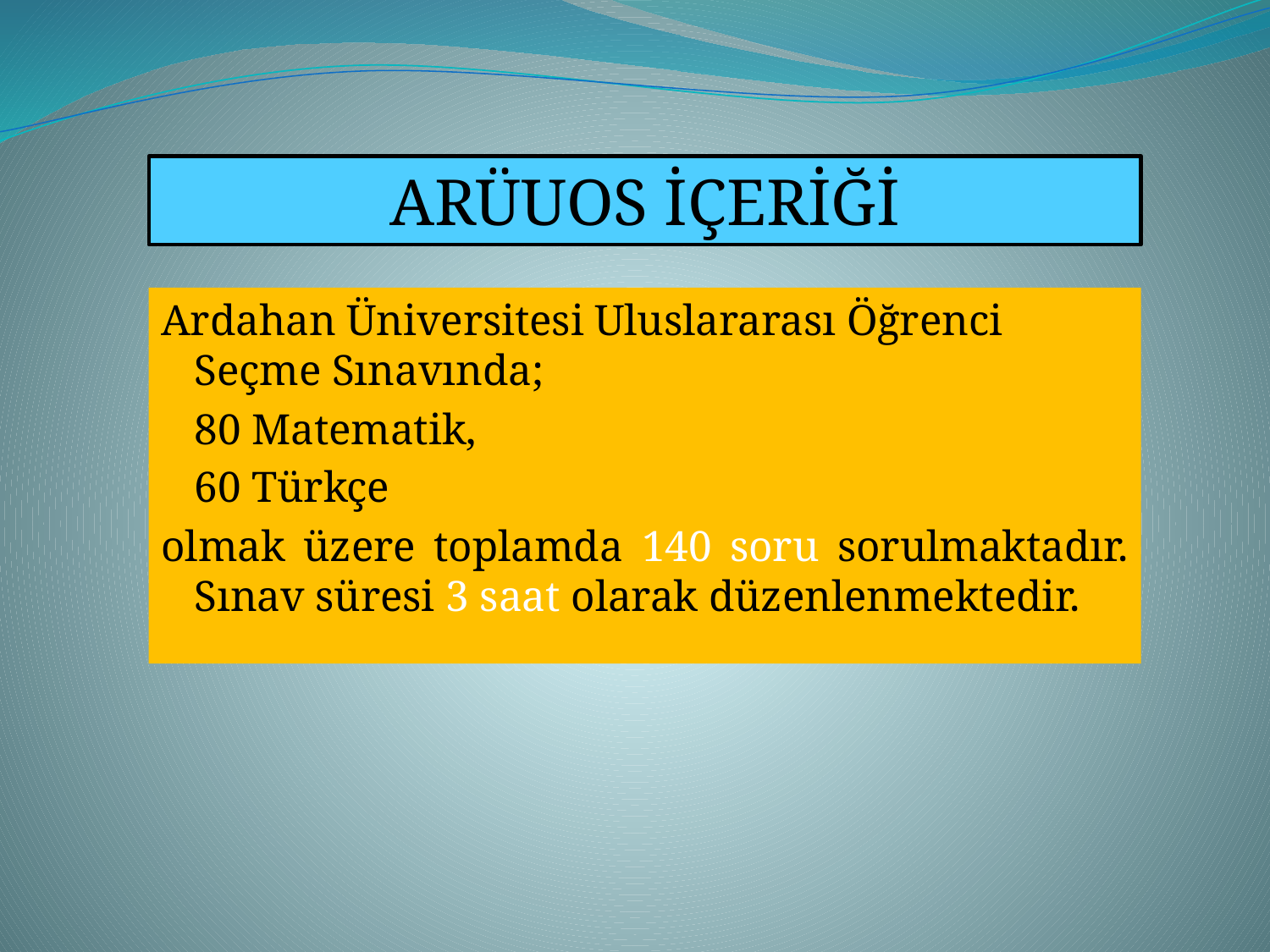

ARÜUOS İÇERİĞİ
Ardahan Üniversitesi Uluslararası Öğrenci Seçme Sınavında;
	80 Matematik,
	60 Türkçe
olmak üzere toplamda 140 soru sorulmaktadır. Sınav süresi 3 saat olarak düzenlenmektedir.